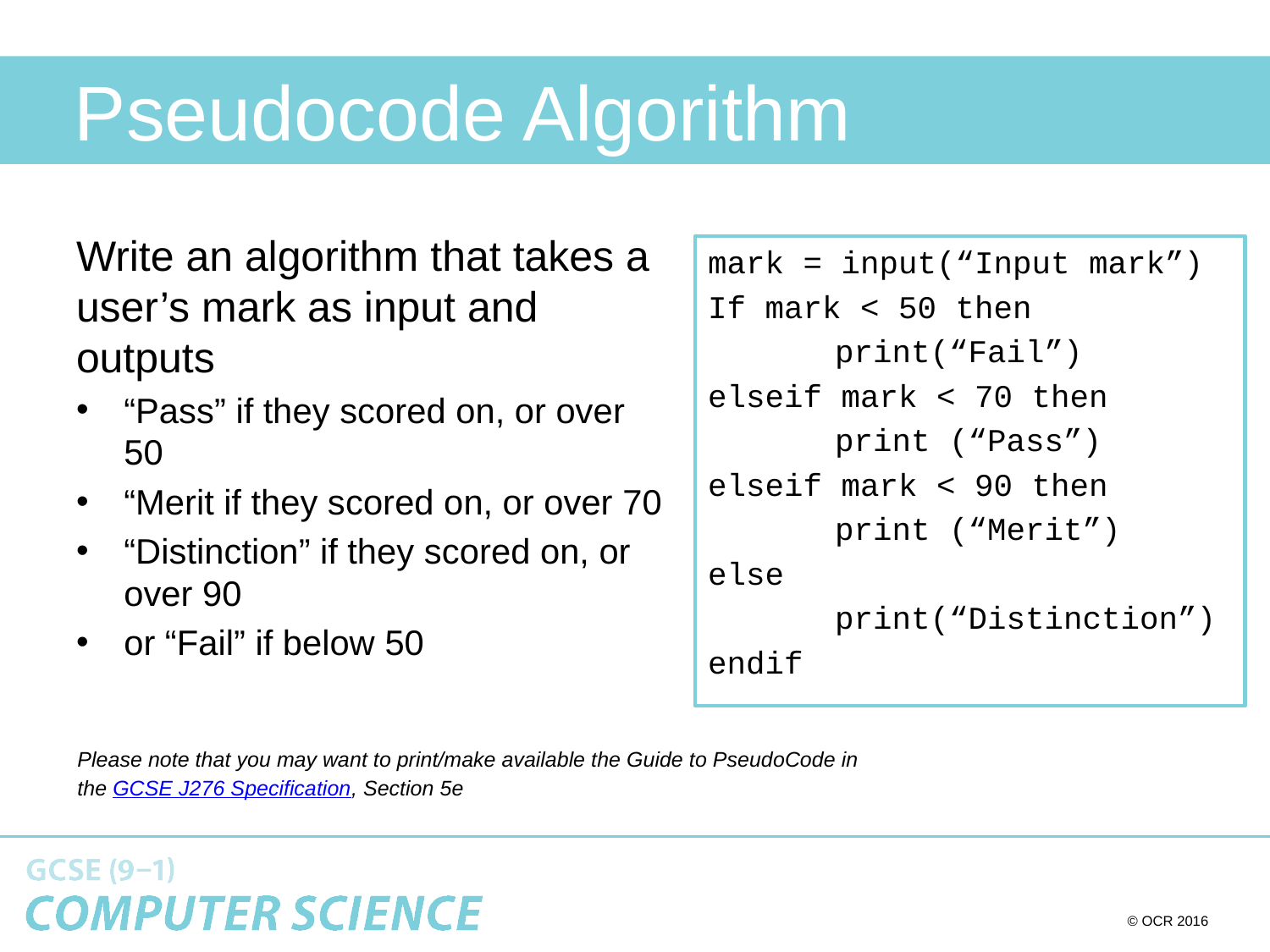

# Pseudocode Algorithm
Write an algorithm that takes a user’s mark as input and outputs
“Pass” if they scored on, or over 50
“Merit if they scored on, or over 70
“Distinction” if they scored on, or over 90
or “Fail” if below 50
mark = input(“Input mark”)
If mark < 50 then
	print(“Fail”)
elseif mark < 70 then
	print (“Pass”)
elseif mark < 90 then
	print (“Merit”)
else
	print(“Distinction”)
endif
Please note that you may want to print/make available the Guide to PseudoCode in the GCSE J276 Specification, Section 5e